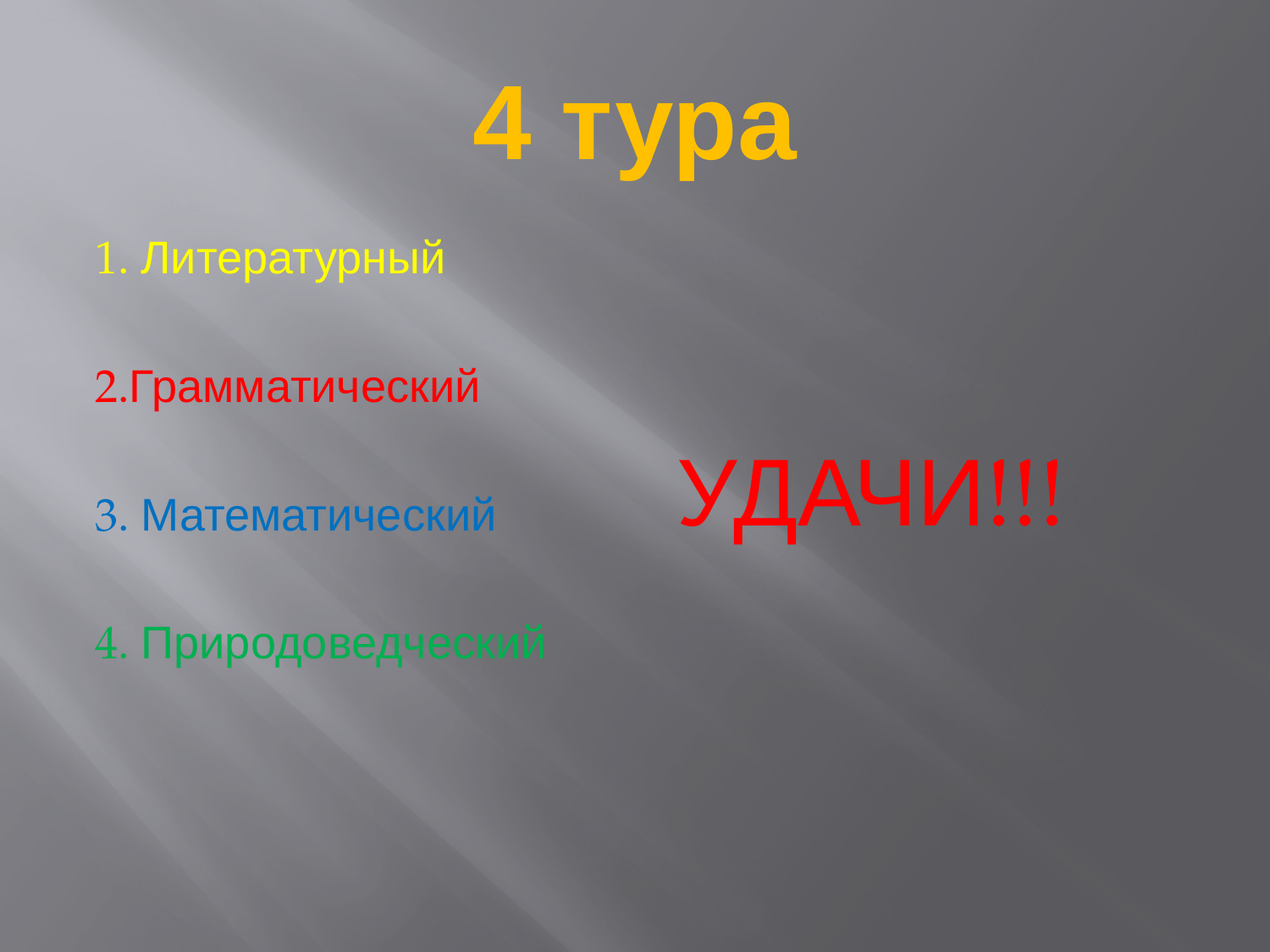

# 4 тура
1. Литературный

2.Грамматический

3. Математический

4. Природоведческий

УДАЧИ!!!